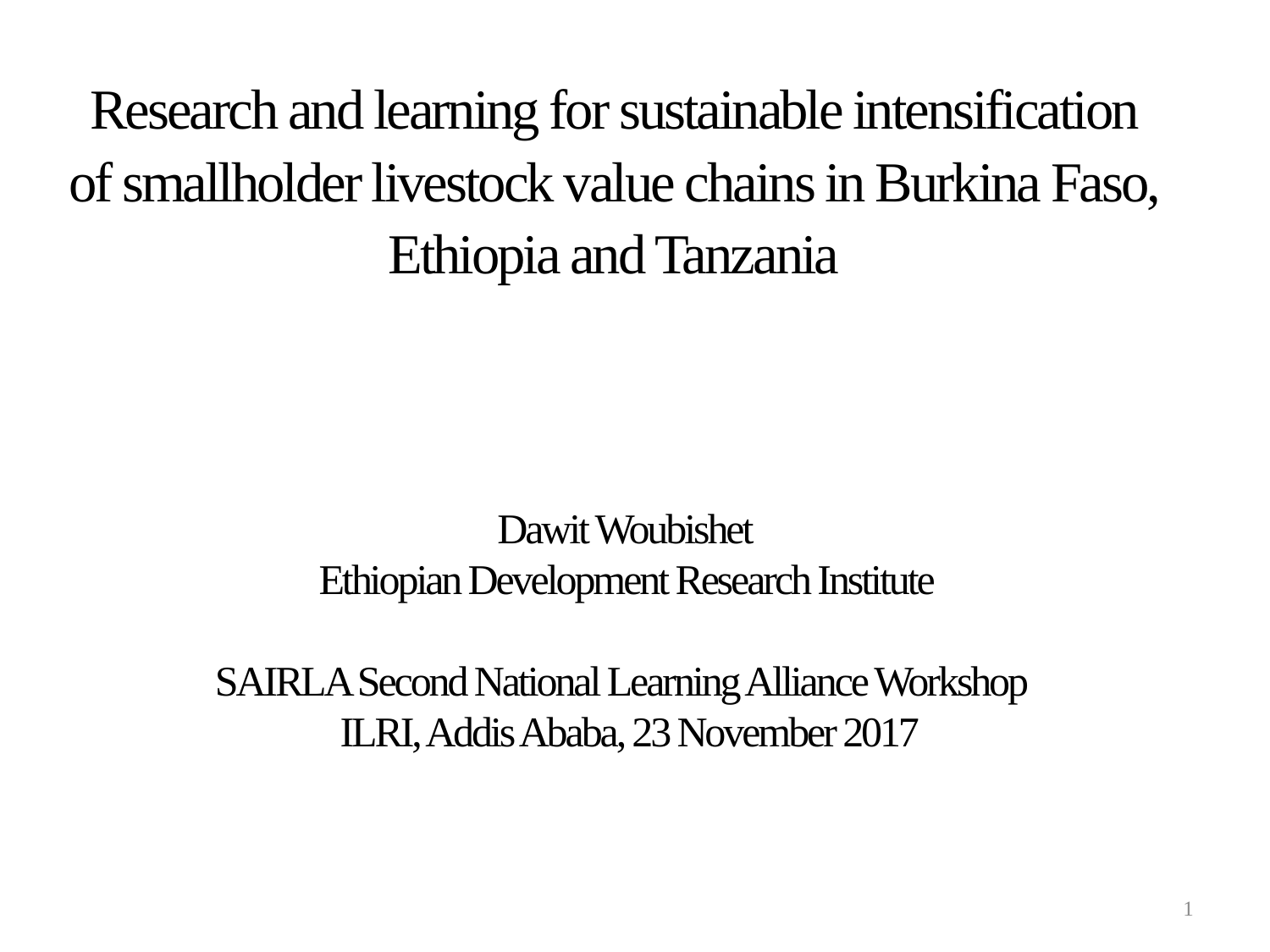

# Research and learning for sustainable intensification of smallholder livestock value chains in Burkina Faso, Ethiopia and Tanzania
Dawit Woubishet
 Ethiopian Development Research Institute

SAIRLA Second National Learning Alliance Workshop
ILRI, Addis Ababa, 23 November 2017
1